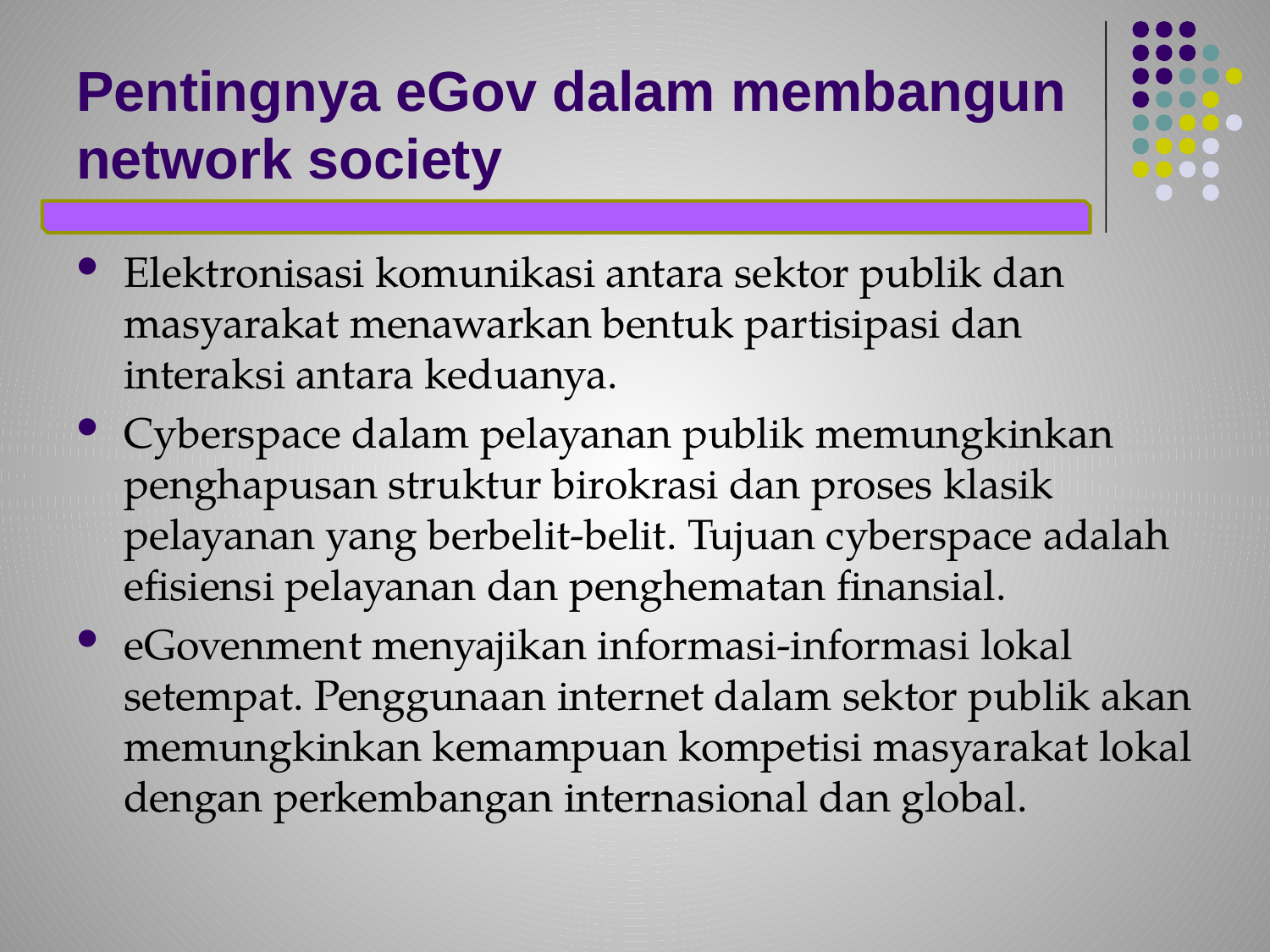

# Pentingnya eGov dalam membangun network society

Elektronisasi komunikasi antara sektor publik dan masyarakat menawarkan bentuk partisipasi dan interaksi antara keduanya.
Cyberspace dalam pelayanan publik memungkinkan penghapusan struktur birokrasi dan proses klasik pelayanan yang berbelit-belit. Tujuan cyberspace adalah efisiensi pelayanan dan penghematan finansial.
eGovenment menyajikan informasi-informasi lokal setempat. Penggunaan internet dalam sektor publik akan memungkinkan kemampuan kompetisi masyarakat lokal dengan perkembangan internasional dan global.